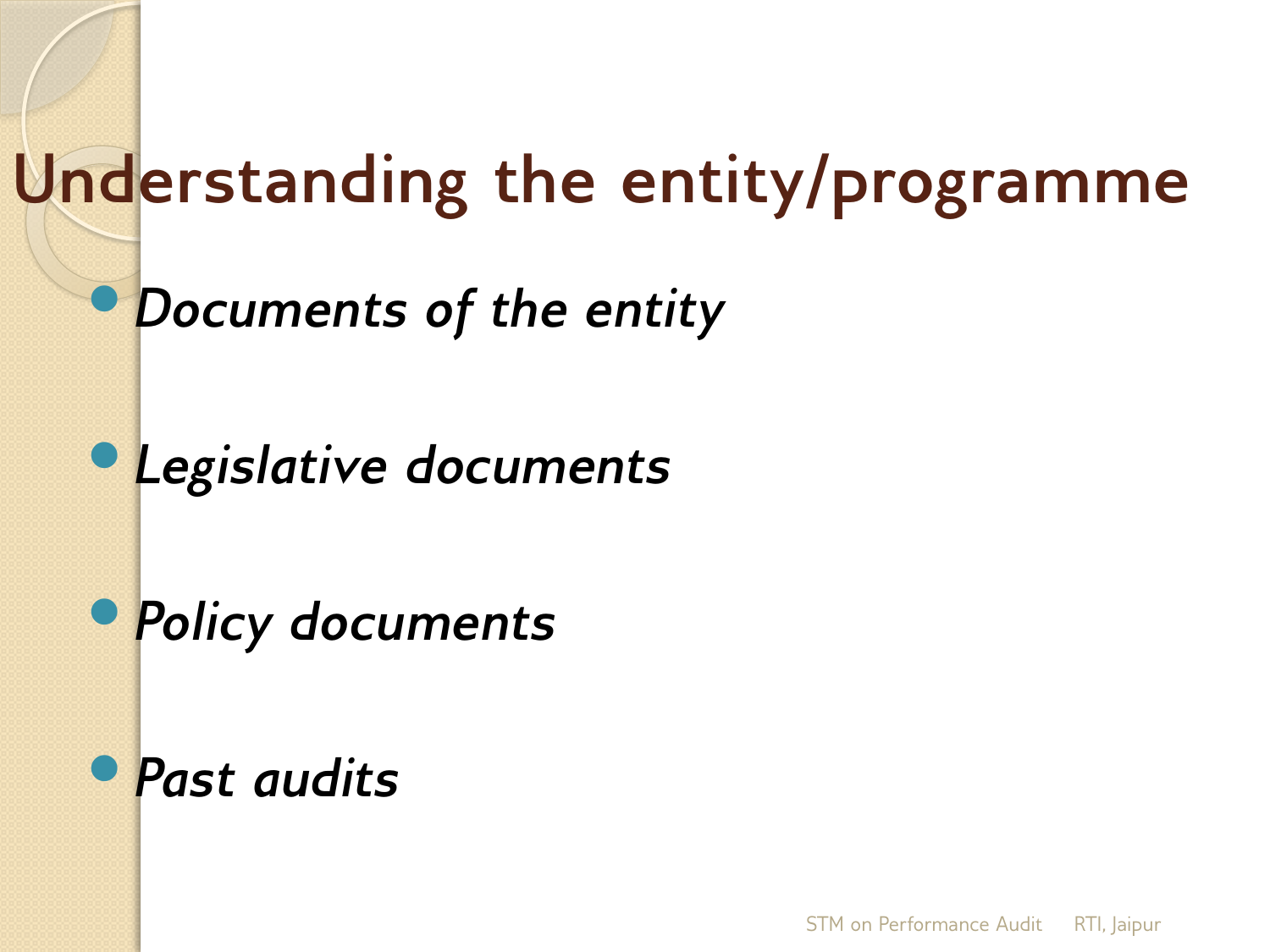

# Understanding the entity/programme
Documents of the entity

Legislative documents

Policy documents

Past audits
STM on Performance Audit     RTI, Jaipur